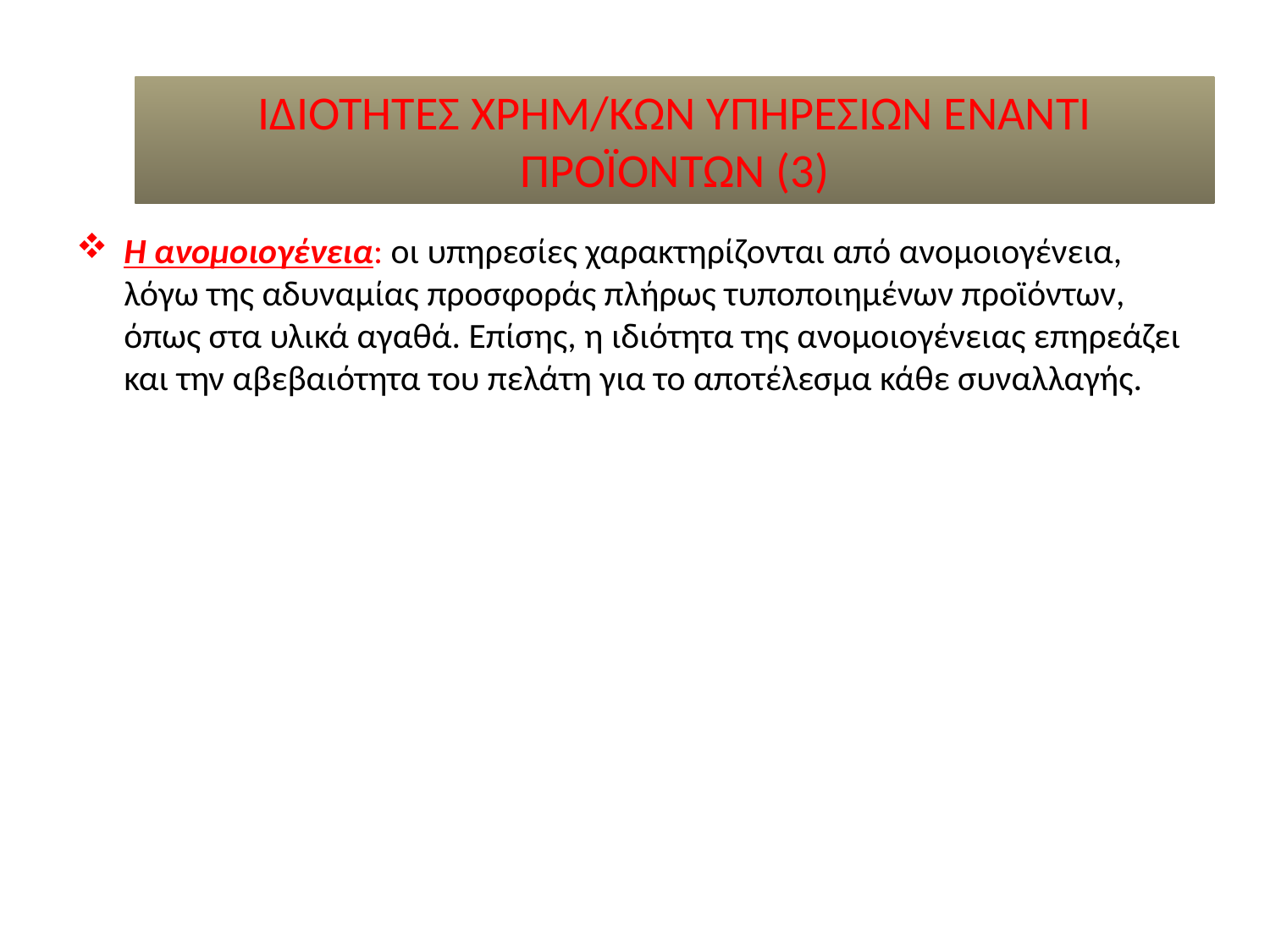

# ΙΔΙΟΤΗΤΕΣ ΧΡΗΜ/ΚΩΝ ΥΠΗΡΕΣΙΩΝ ΕΝΑΝΤΙ ΠΡΟΪΟΝΤΩΝ (3)
Η ανομοιογένεια: οι υπηρεσίες χαρακτηρίζονται από ανομοιογένεια, λόγω της αδυναμίας προσφοράς πλήρως τυποποιημένων προϊόντων, όπως στα υλικά αγαθά. Επίσης, η ιδιότητα της ανομοιογένειας επηρεάζει και την αβεβαιότητα του πελάτη για το αποτέλεσμα κάθε συναλλαγής.